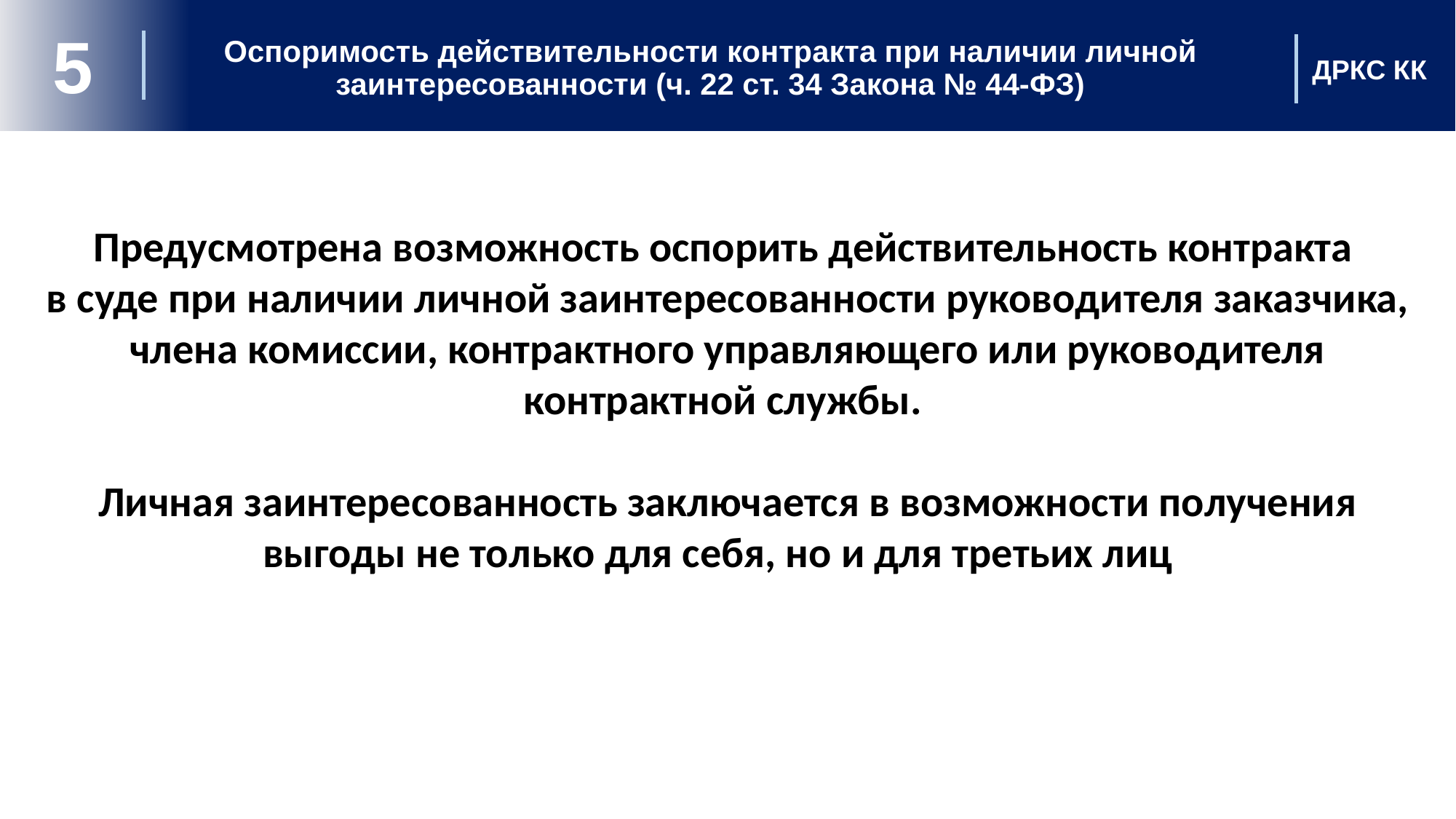

# Оспоримость действительности контракта при наличии личной заинтересованности (ч. 22 ст. 34 Закона № 44-ФЗ)
5
ДРКС КК

Предусмотрена возможность оспорить действительность контракта
в суде при наличии личной заинтересованности руководителя заказчика, члена комиссии, контрактного управляющего или руководителя контрактной службы.

Личная заинтересованность заключается в возможности получения выгоды не только для себя, но и для третьих лиц